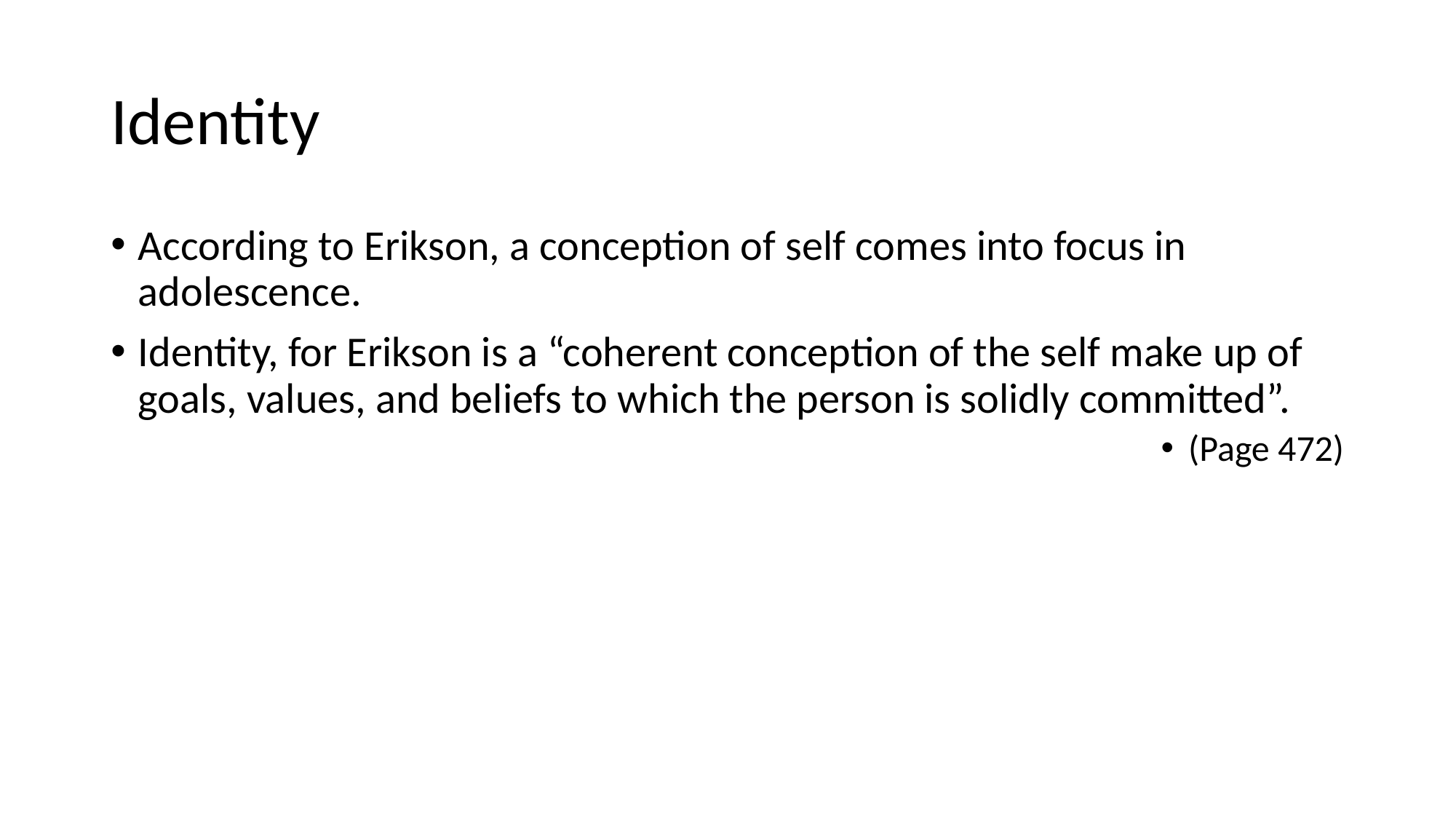

# Identity
According to Erikson, a conception of self comes into focus in adolescence.
Identity, for Erikson is a “coherent conception of the self make up of goals, values, and beliefs to which the person is solidly committed”.
(Page 472)